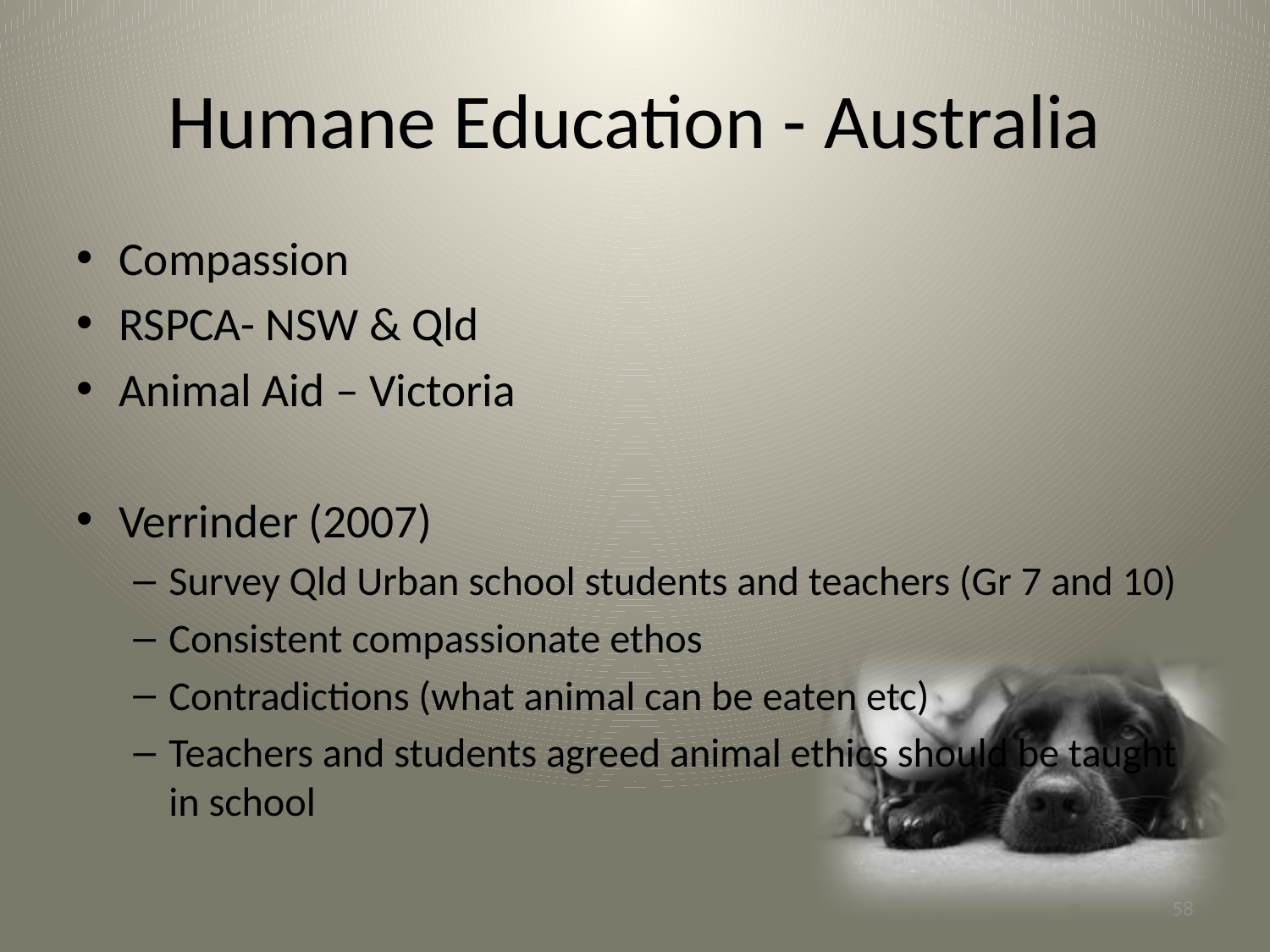

# Humane Education - Australia
Compassion
RSPCA- NSW & Qld
Animal Aid – Victoria

Verrinder (2007)
Survey Qld Urban school students and teachers (Gr 7 and 10)
Consistent compassionate ethos
Contradictions (what animal can be eaten etc)
Teachers and students agreed animal ethics should be taught in school
58